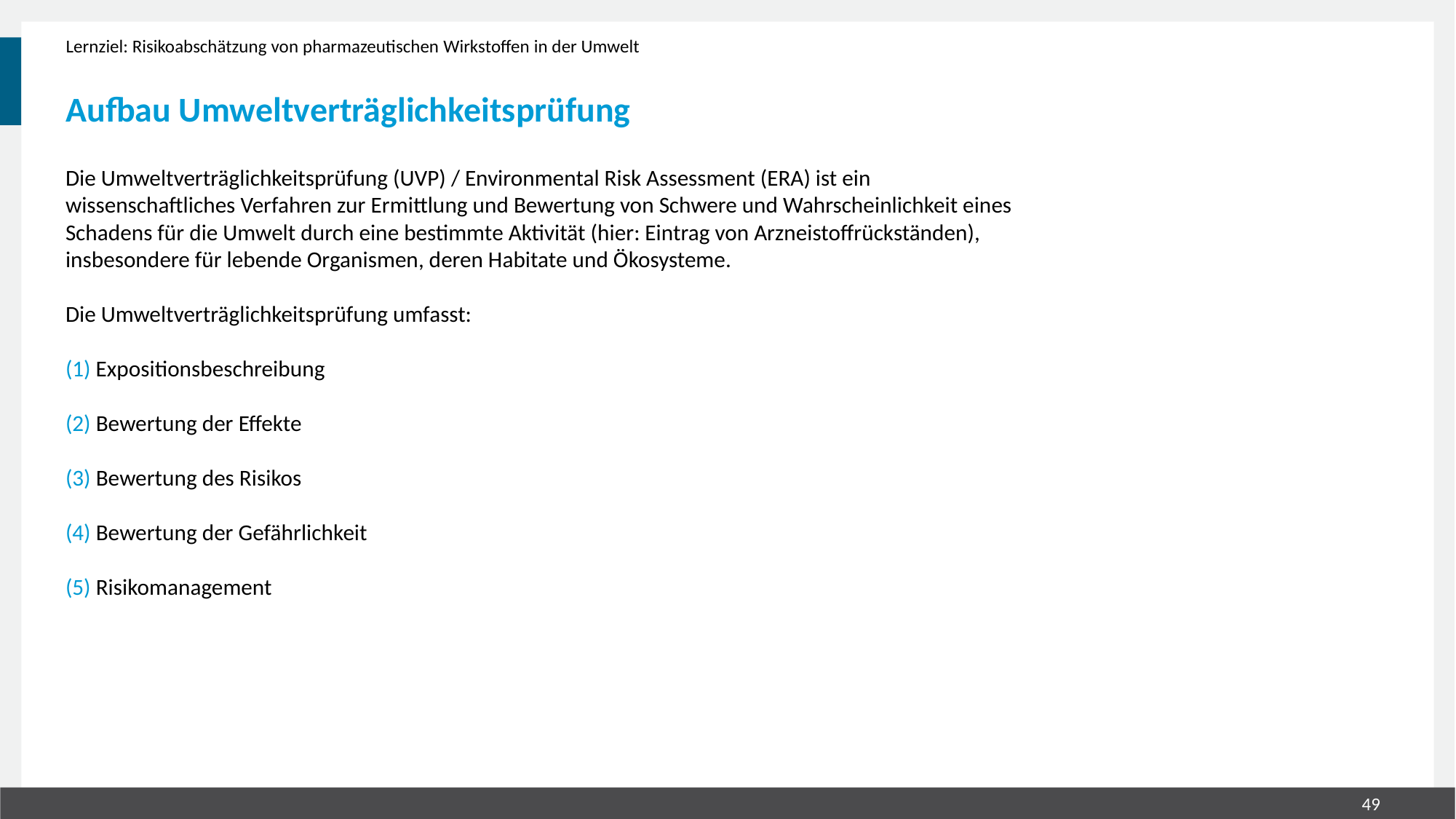

Lernziel: Risikoabschätzung von pharmazeutischen Wirkstoffen in der Umwelt

# Aufbau Umweltverträglichkeitsprüfung
Die Umweltverträglichkeitsprüfung (UVP) / Environmental Risk Assessment (ERA) ist ein wissenschaftliches Verfahren zur Ermittlung und Bewertung von Schwere und Wahrscheinlichkeit eines Schadens für die Umwelt durch eine bestimmte Aktivität (hier: Eintrag von Arzneistoffrückständen), insbesondere für lebende Organismen, deren Habitate und Ökosysteme.

Die Umweltverträglichkeitsprüfung umfasst:

(1) Expositionsbeschreibung

(2) Bewertung der Effekte

(3) Bewertung des Risikos

(4) Bewertung der Gefährlichkeit

(5) Risikomanagement

49